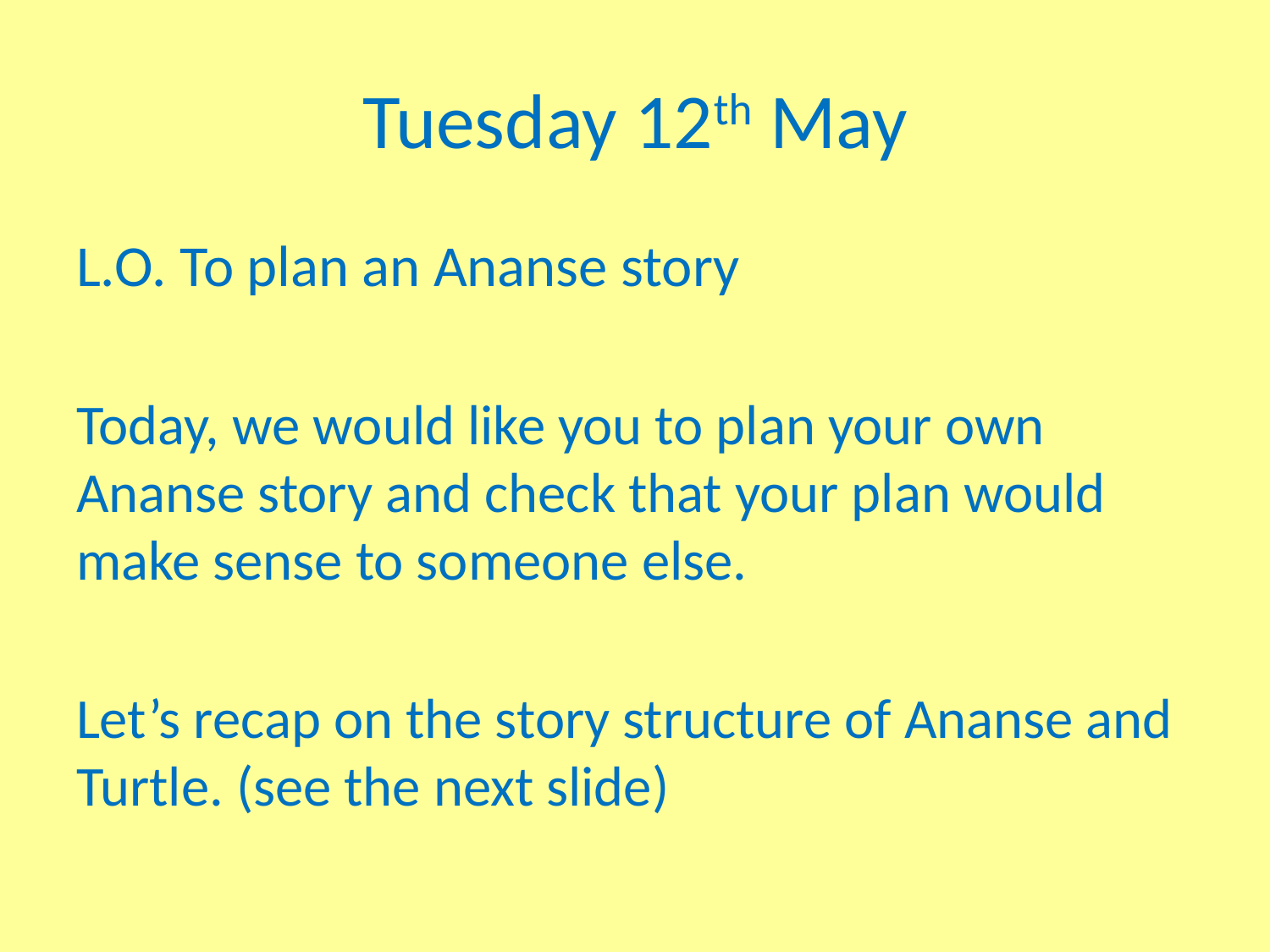

# Tuesday 12th May
L.O. To plan an Ananse story

Today, we would like you to plan your own Ananse story and check that your plan would make sense to someone else.

Let’s recap on the story structure of Ananse and Turtle. (see the next slide)